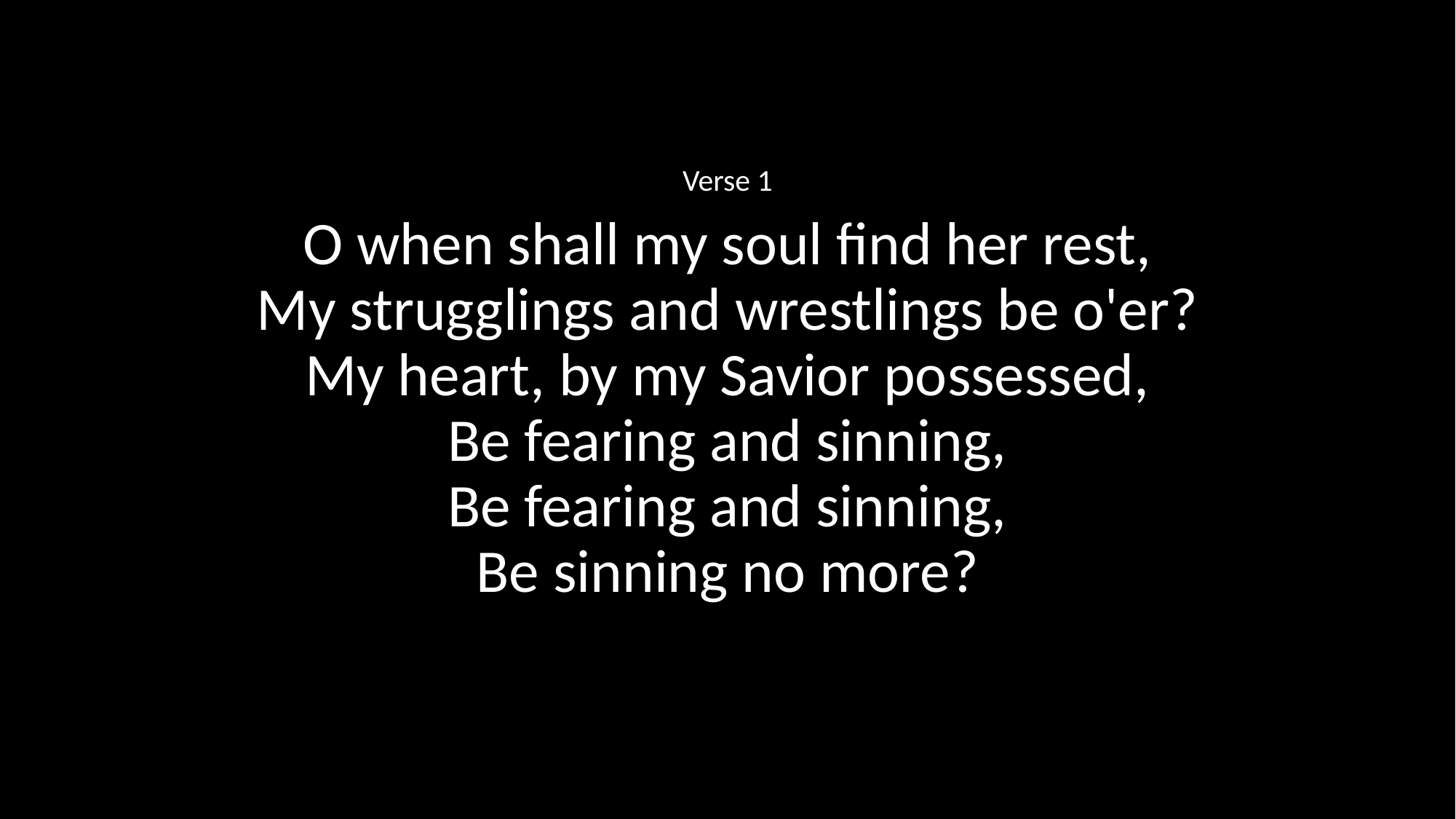

Verse 1
O when shall my soul find her rest,
My strugglings and wrestlings be o'er?
My heart, by my Savior possessed,
Be fearing and sinning,
Be fearing and sinning,
Be sinning no more?